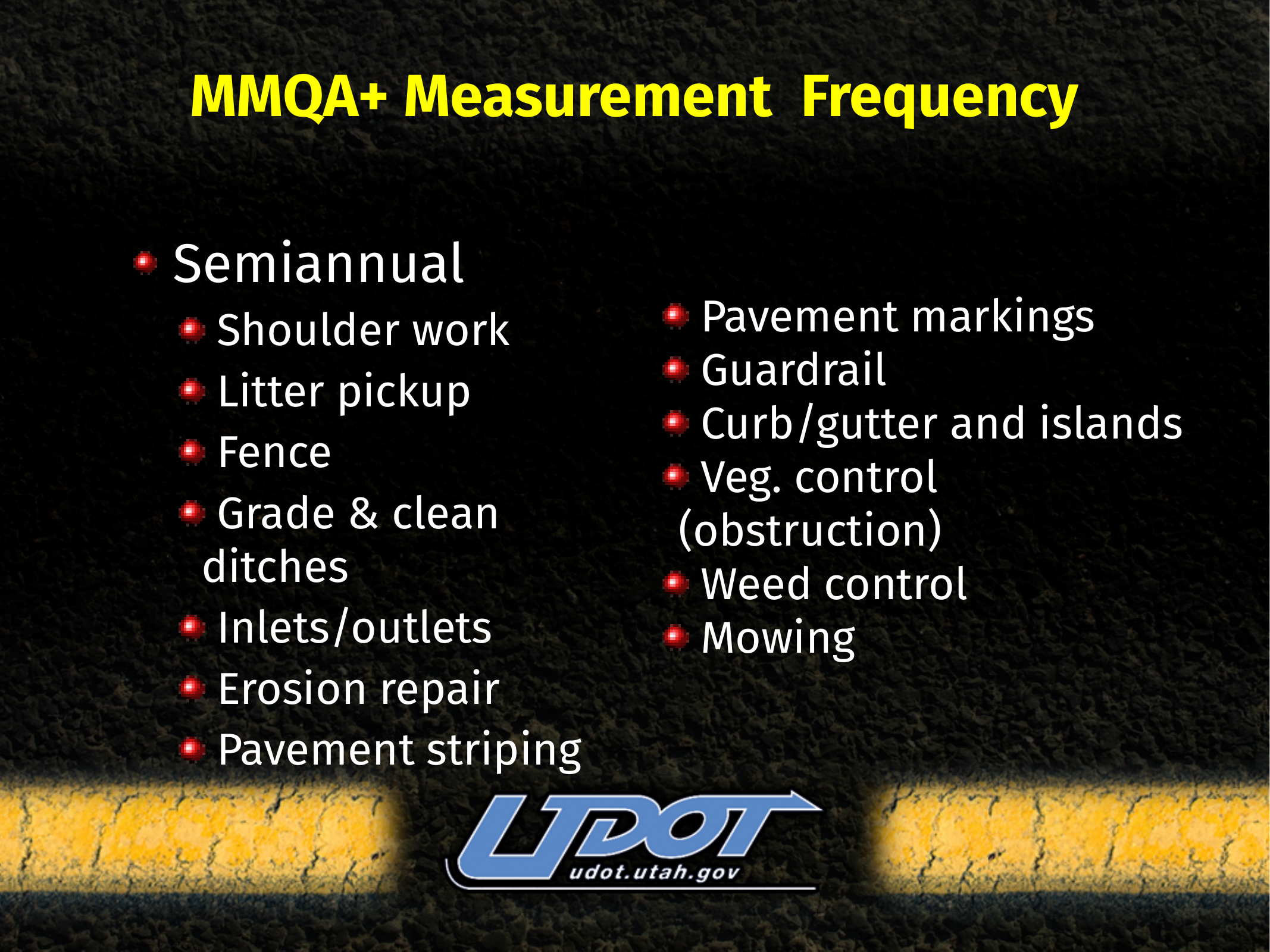

# MMQA+ Measurement  Frequency
 Semiannual
 Shoulder work
 Litter pickup
 Fence
 Grade & clean 	ditches
 Inlets/outlets
 Erosion repair
 Pavement striping

 Pavement markings
 Guardrail
 Curb/gutter and islands
 Veg. control 	(obstruction)
 Weed control
 Mowing